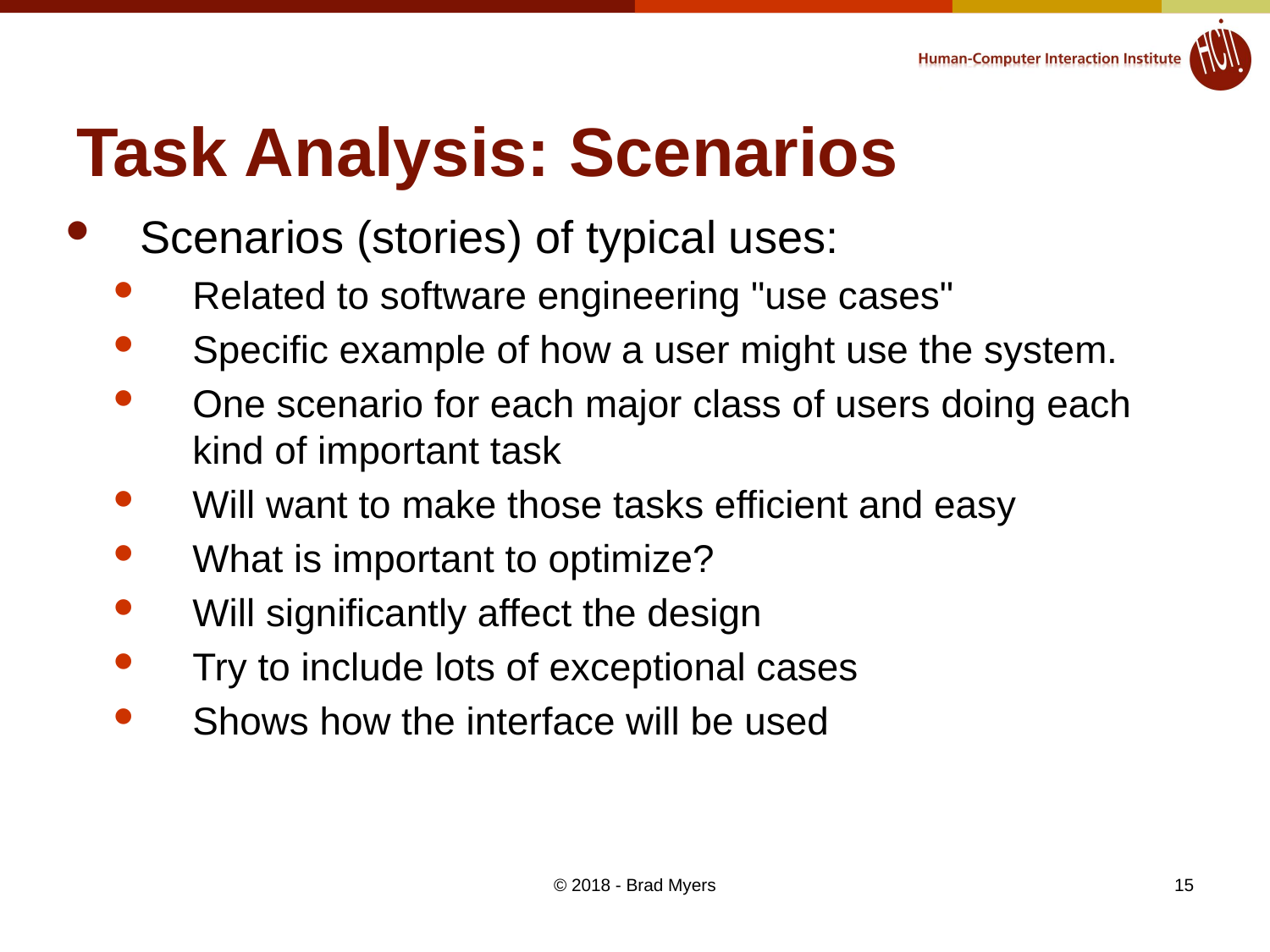

# Task Analysis: Scenarios
Scenarios (stories) of typical uses:
Related to software engineering "use cases"
Specific example of how a user might use the system.
One scenario for each major class of users doing each kind of important task
Will want to make those tasks efficient and easy
What is important to optimize?
Will significantly affect the design
Try to include lots of exceptional cases
Shows how the interface will be used
© 2018 - Brad Myers
15